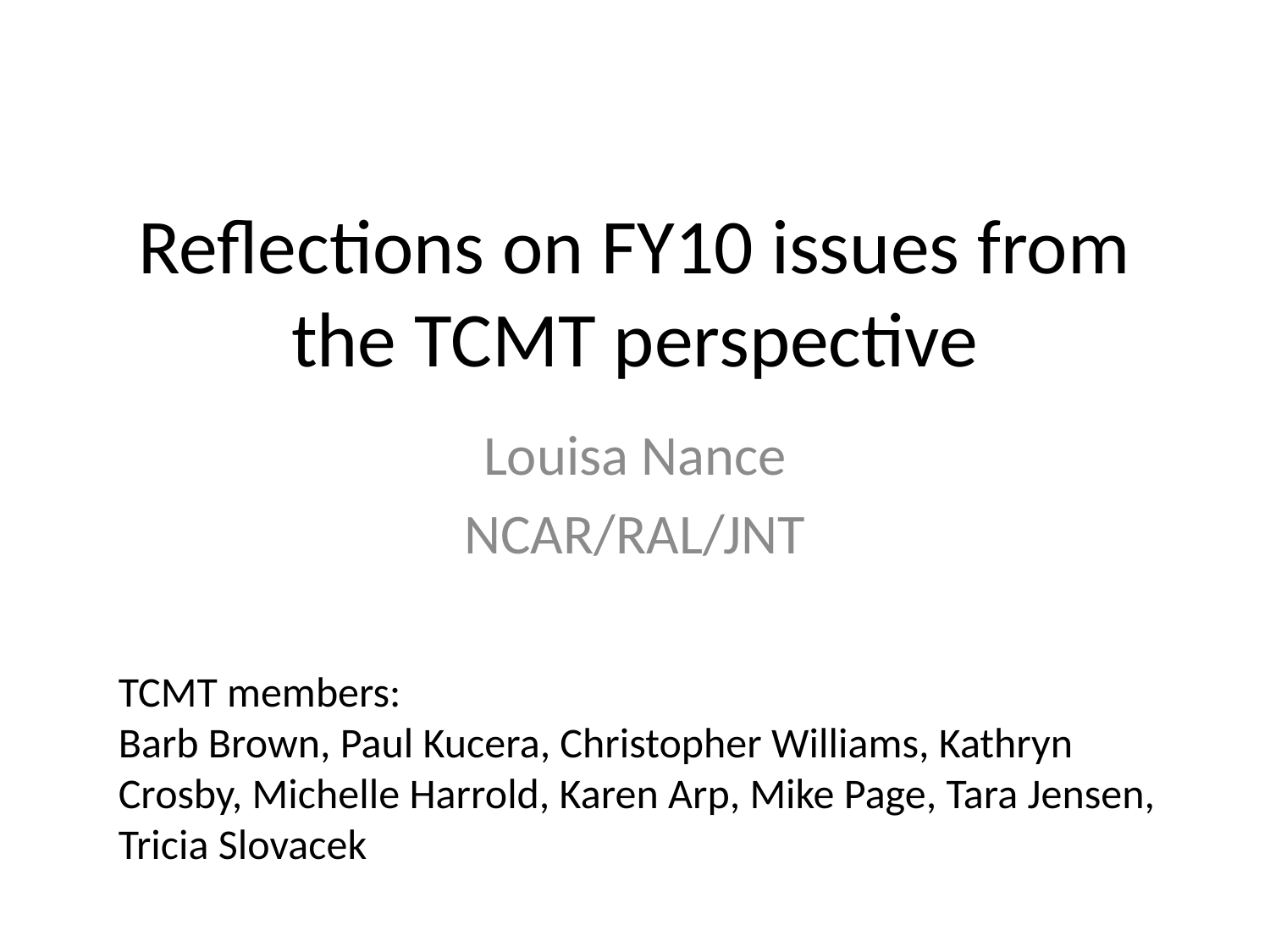

# Reflections on FY10 issues from the TCMT perspective
Louisa Nance
NCAR/RAL/JNT
TCMT members:
Barb Brown, Paul Kucera, Christopher Williams, Kathryn Crosby, Michelle Harrold, Karen Arp, Mike Page, Tara Jensen, Tricia Slovacek